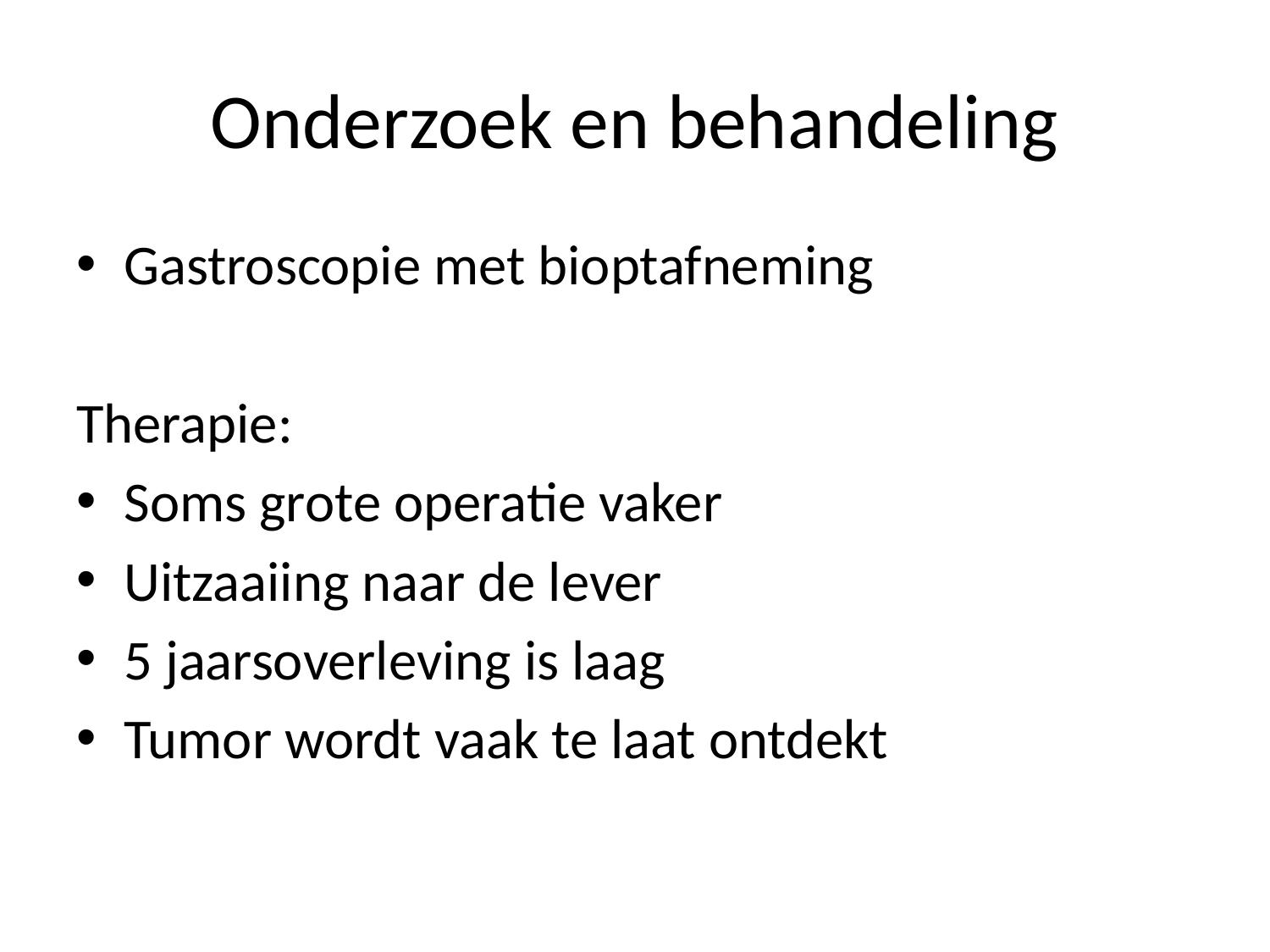

# Onderzoek en behandeling
Gastroscopie met bioptafneming

Therapie:
Soms grote operatie vaker
Uitzaaiing naar de lever
5 jaarsoverleving is laag
Tumor wordt vaak te laat ontdekt